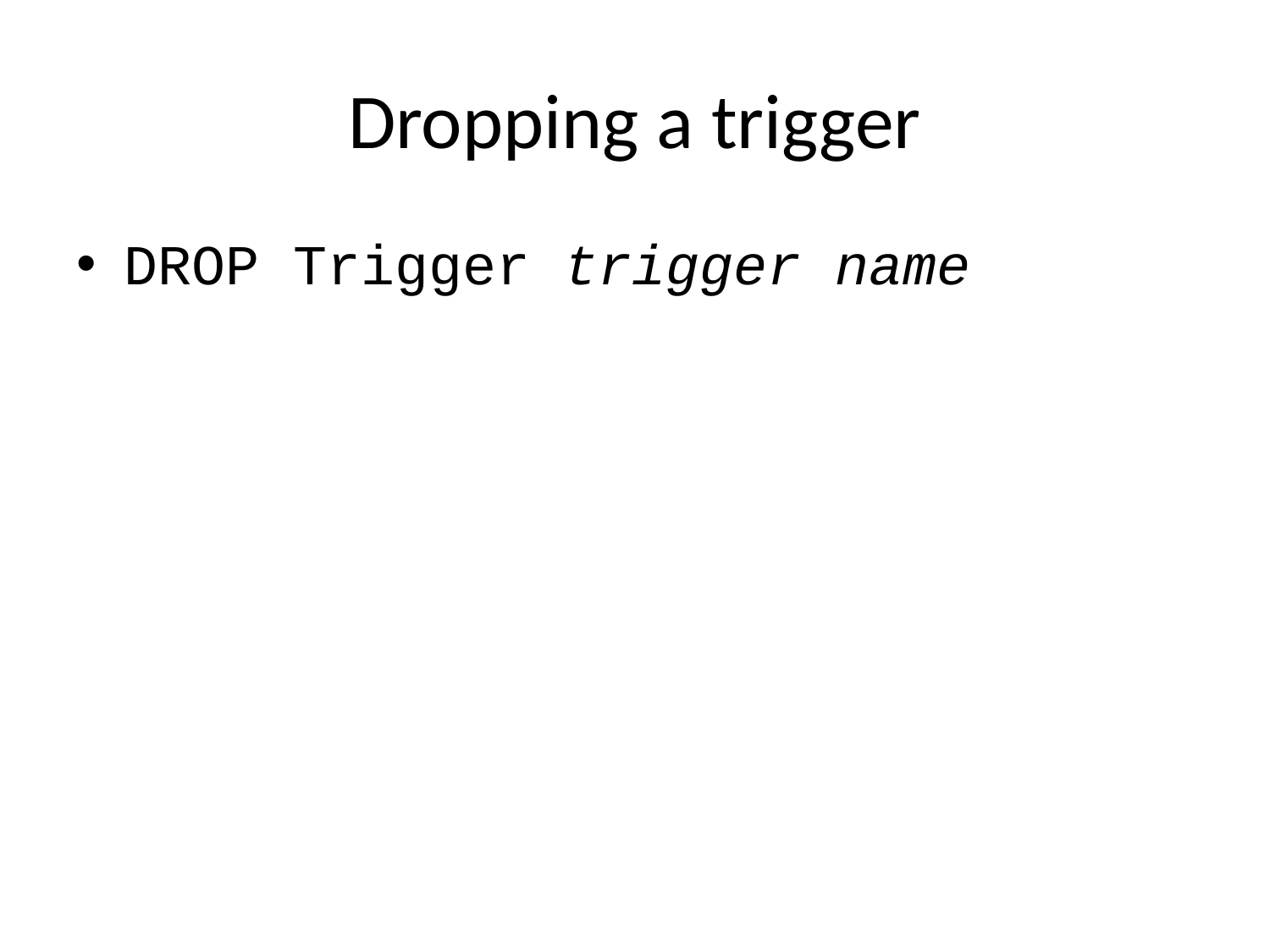

# Dropping a trigger
DROP Trigger trigger name